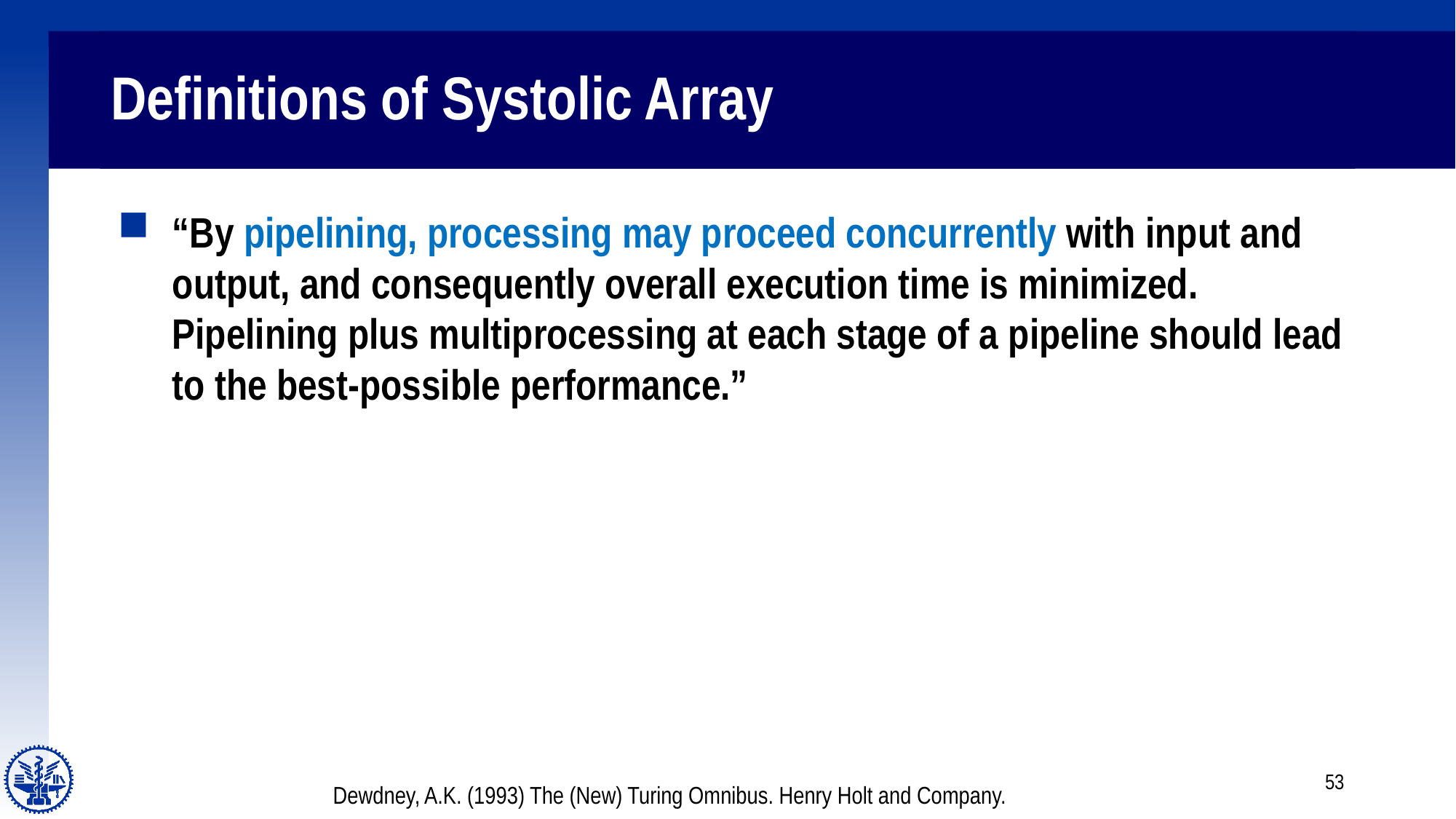

# Definitions of Systolic Array
“By pipelining, processing may proceed concurrently with input and output, and consequently overall execution time is minimized. Pipelining plus multiprocessing at each stage of a pipeline should lead to the best-possible performance.”
53
Dewdney, A.K. (1993) The (New) Turing Omnibus. Henry Holt and Company.